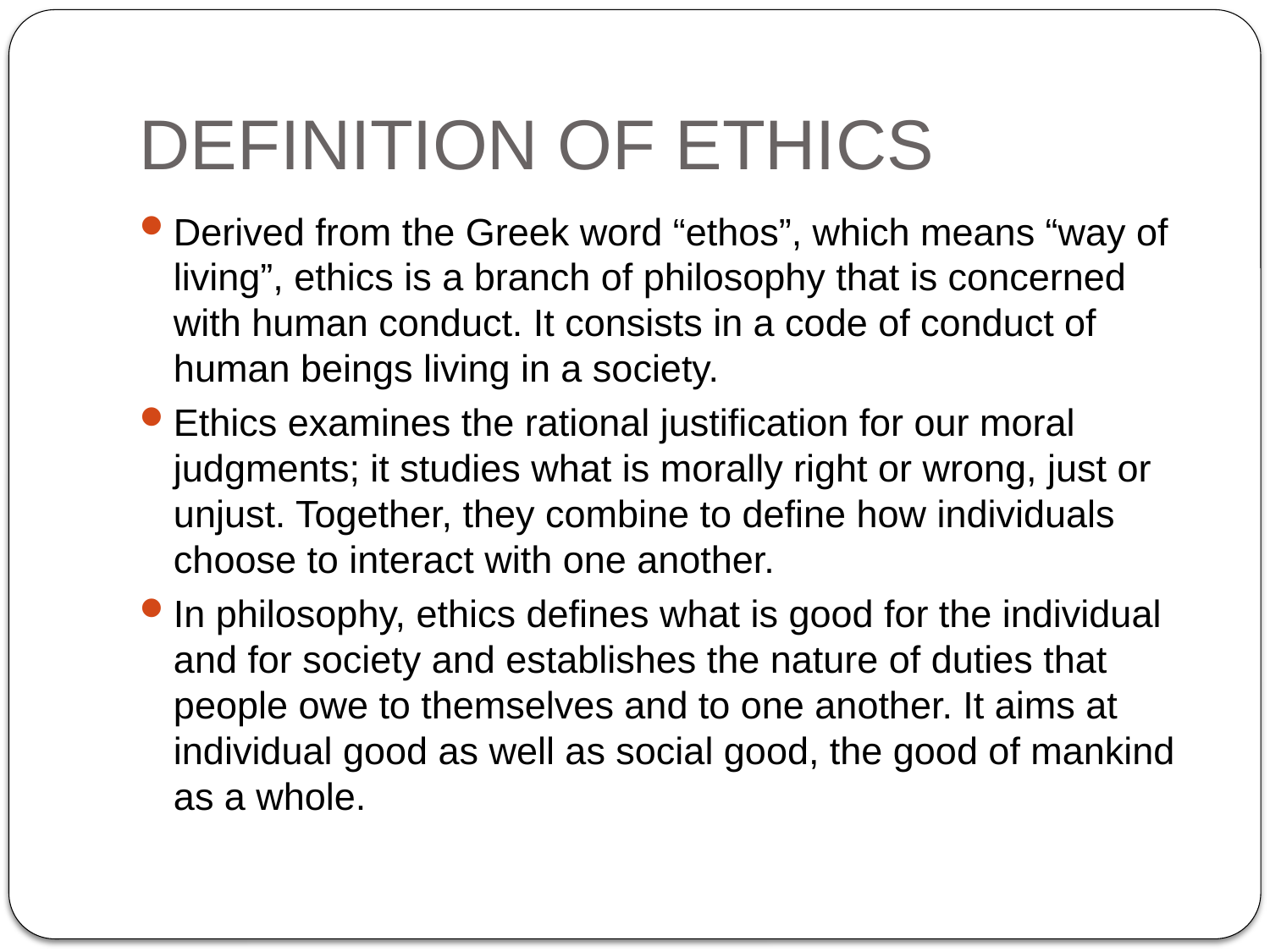

# DEFINITION OF ETHICS
Derived from the Greek word “ethos”, which means “way of living”, ethics is a branch of philosophy that is concerned with human conduct. It consists in a code of conduct of human beings living in a society.
Ethics examines the rational justification for our moral judgments; it studies what is morally right or wrong, just or unjust. Together, they combine to define how individuals choose to interact with one another.
In philosophy, ethics defines what is good for the individual and for society and establishes the nature of duties that people owe to themselves and to one another. It aims at individual good as well as social good, the good of mankind as a whole.